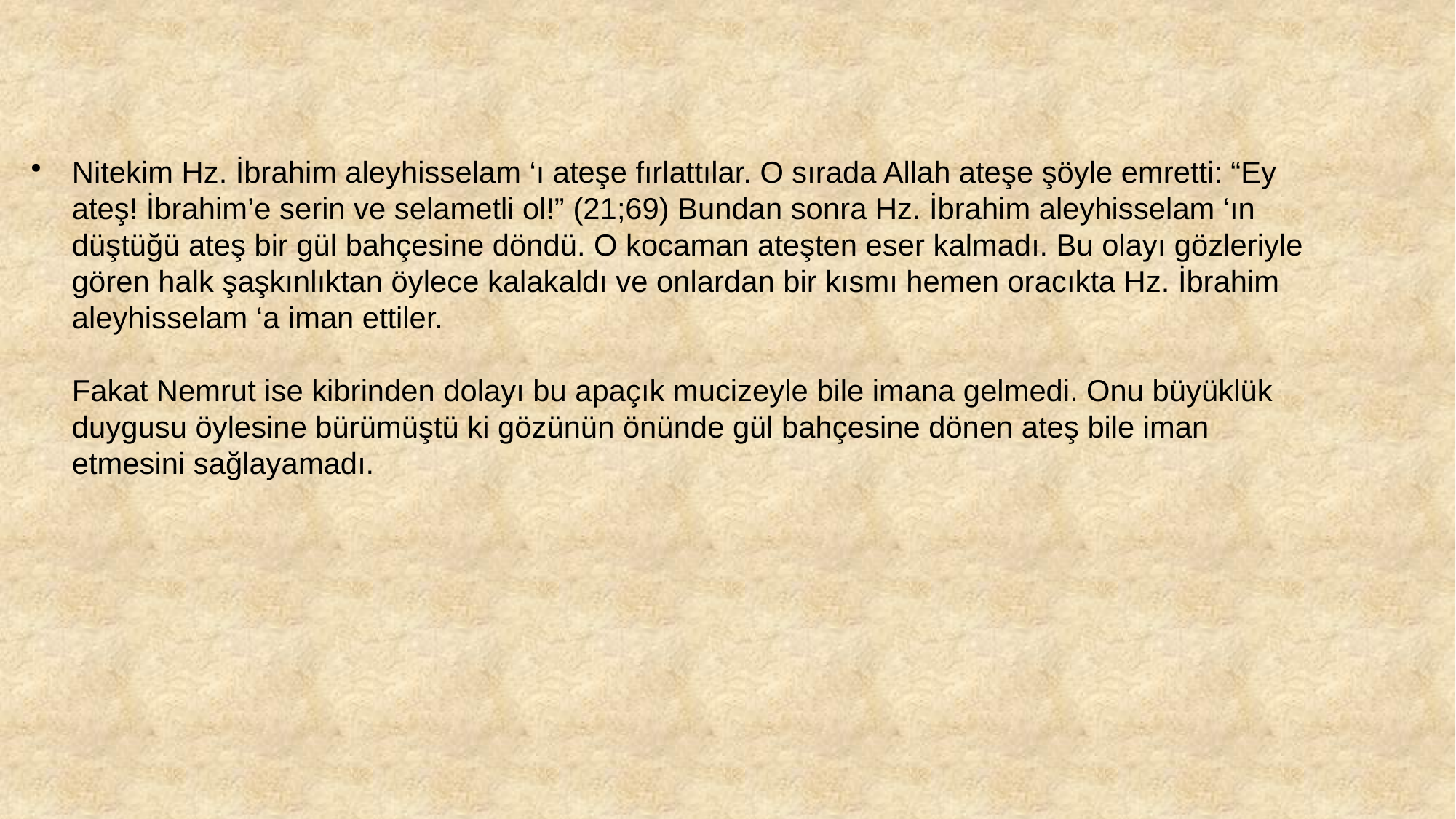

Nitekim Hz. İbrahim aleyhisselam ‘ı ateşe fırlattılar. O sırada Allah ateşe şöyle emretti: “Ey ateş! İbrahim’e serin ve selametli ol!” (21;69) Bundan sonra Hz. İbrahim aleyhisselam ‘ın düştüğü ateş bir gül bahçesine döndü. O kocaman ateşten eser kalmadı. Bu olayı gözleriyle gören halk şaşkınlıktan öylece kalakaldı ve onlardan bir kısmı hemen oracıkta Hz. İbrahim aleyhisselam ‘a iman ettiler.
Fakat Nemrut ise kibrinden dolayı bu apaçık mucizeyle bile imana gelmedi. Onu büyüklük duygusu öylesine bürümüştü ki gözünün önünde gül bahçesine dönen ateş bile iman etmesini sağlayamadı.